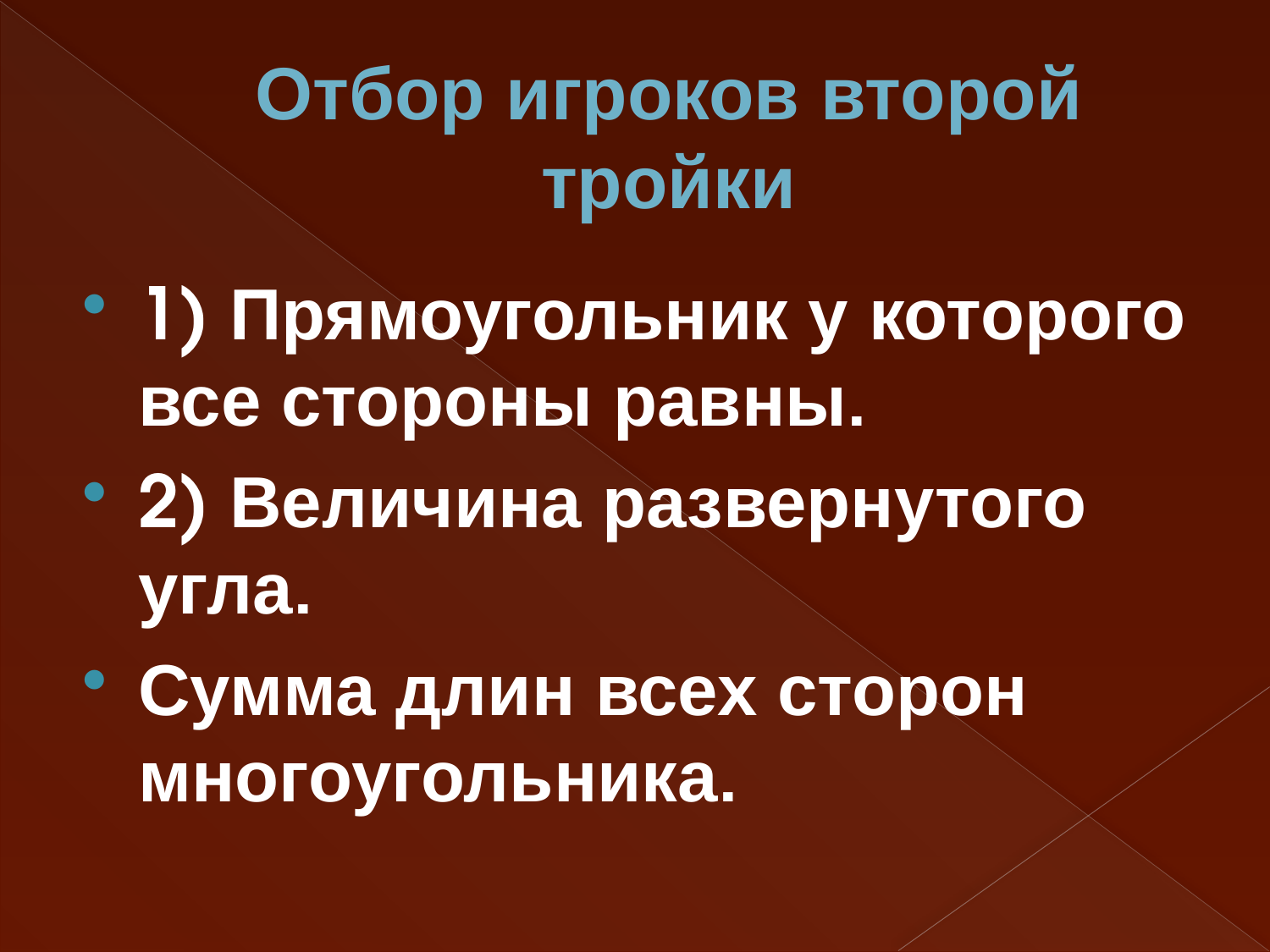

# Отбор игроков второй тройки
1) Прямоугольник у которого все стороны равны.
2) Величина развернутого угла.
Сумма длин всех сторон многоугольника.